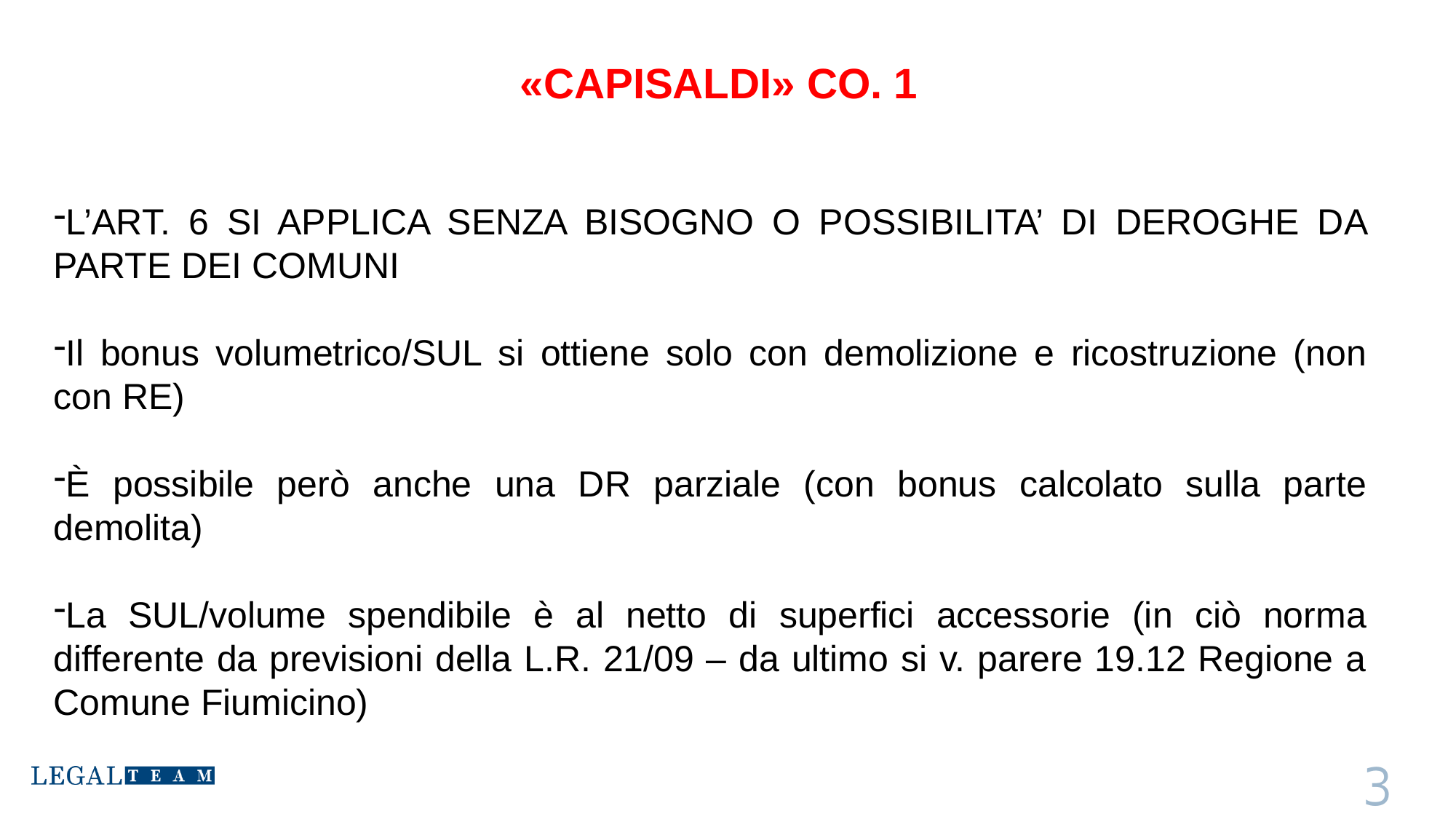

# «CAPISALDI» CO. 1

L’ART. 6 SI APPLICA SENZA BISOGNO O POSSIBILITA’ DI DEROGHE DA PARTE DEI COMUNI

Il bonus volumetrico/SUL si ottiene solo con demolizione e ricostruzione (non con RE)

È possibile però anche una DR parziale (con bonus calcolato sulla parte demolita)

La SUL/volume spendibile è al netto di superfici accessorie (in ciò norma differente da previsioni della L.R. 21/09 – da ultimo si v. parere 19.12 Regione a Comune Fiumicino)

3